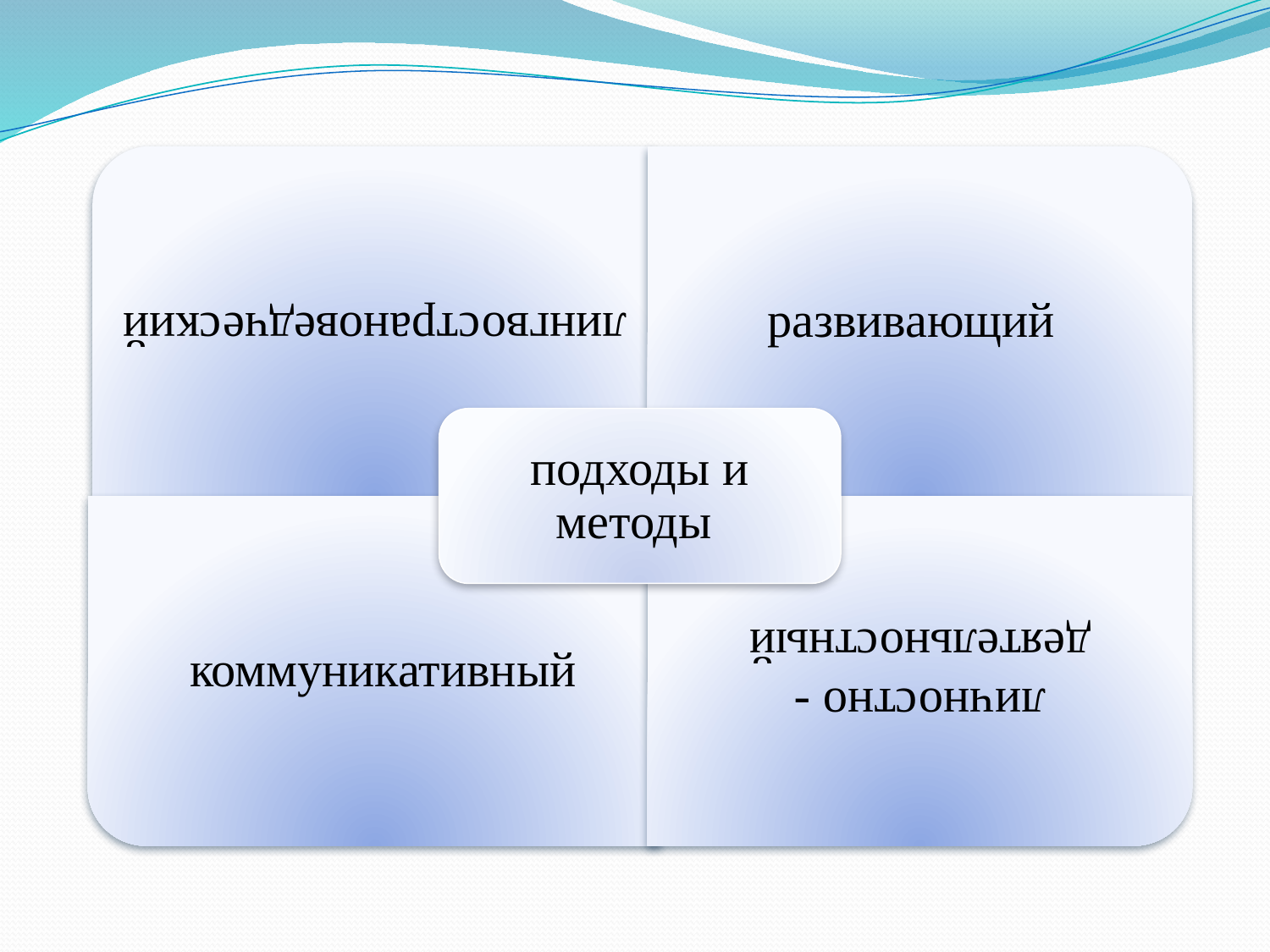

лингвострановедческий
развивающий
коммуникативный
личностно - деятельностный

подходы и методы